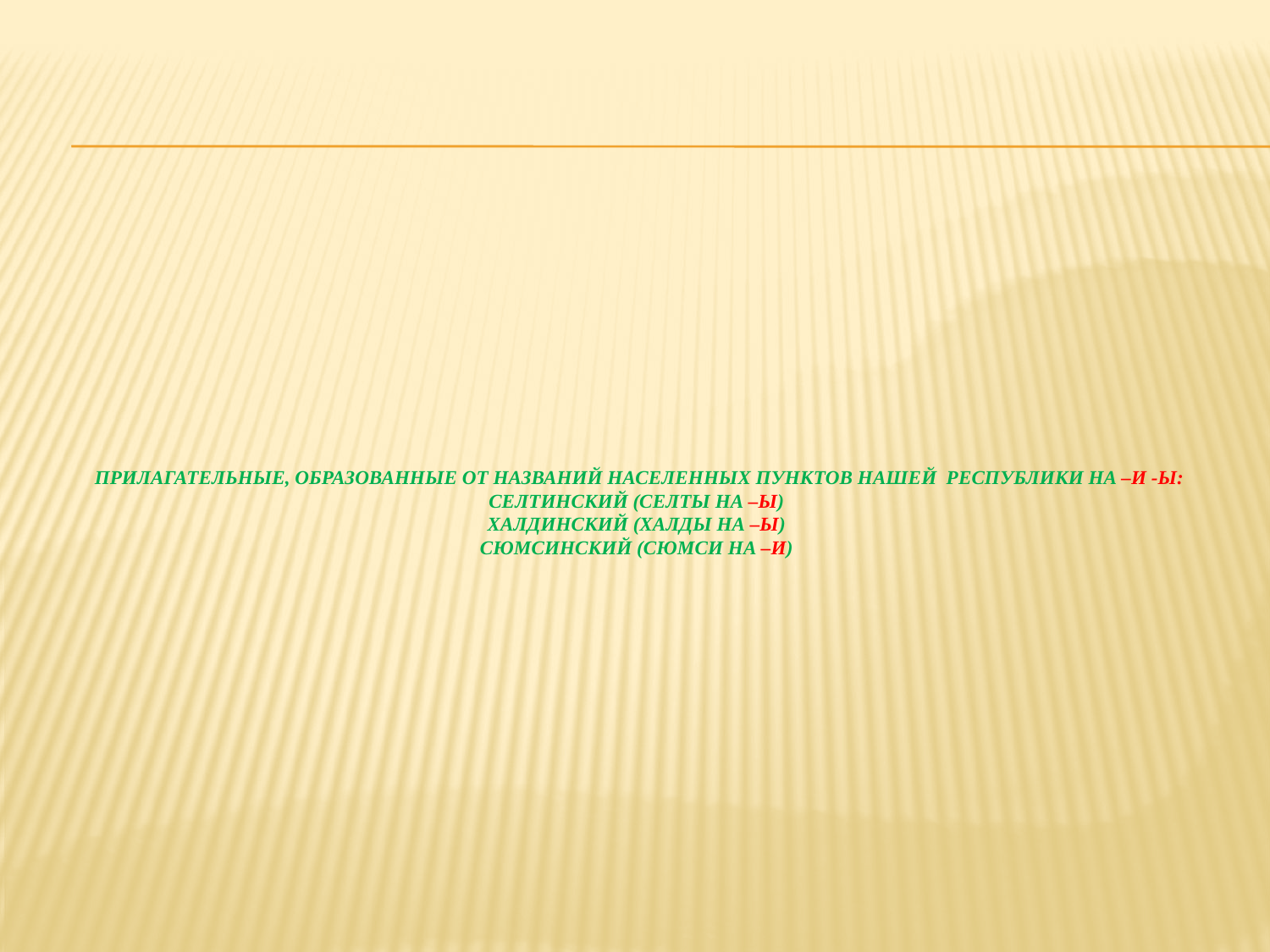

# Прилагательные, образованные от названий населенных пунктов нашей  республики на –и -ы: селтинский (Селты на –ы) халдинский (Халды на –ы) сюмсинский (Сюмси на –и)